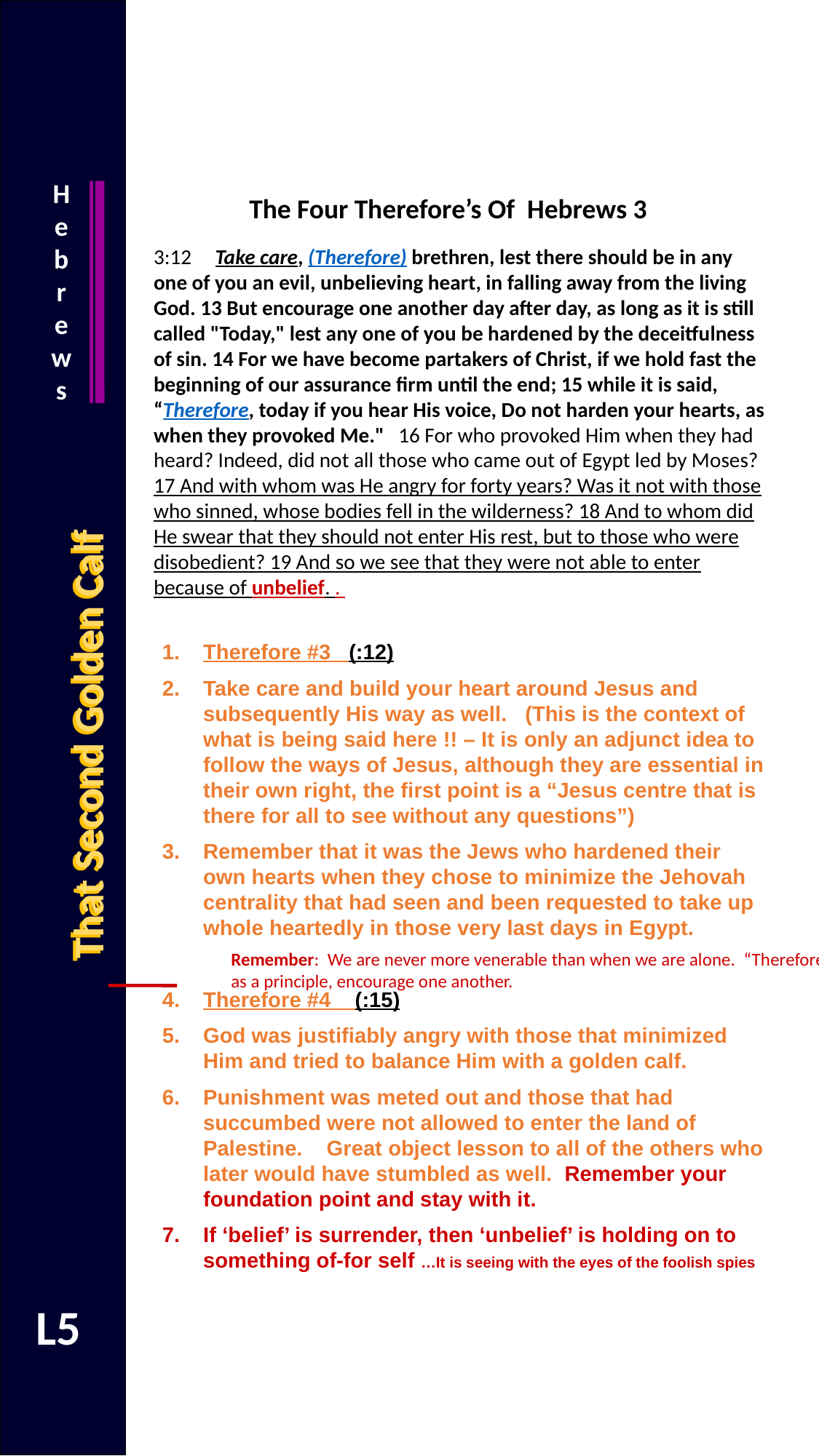

Hebrews

The Four Therefore’s Of  Hebrews 3
3:12     Take care, (Therefore) brethren, lest there should be in any one of you an evil, unbelieving heart, in falling away from the living God. 13 But encourage one another day after day, as long as it is still called "Today," lest any one of you be hardened by the deceitfulness of sin. 14 For we have become partakers of Christ, if we hold fast the beginning of our assurance firm until the end; 15 while it is said,  “Therefore, today if you hear His voice, Do not harden your hearts, as when they provoked Me."   16 For who provoked Him when they had heard? Indeed, did not all those who came out of Egypt led by Moses? 17 And with whom was He angry for forty years? Was it not with those who sinned, whose bodies fell in the wilderness? 18 And to whom did He swear that they should not enter His rest, but to those who were disobedient? 19 And so we see that they were not able to enter because of unbelief. .
Therefore #3   (:12)
Take care and build your heart around Jesus and subsequently His way as well.   (This is the context of what is being said here !! – It is only an adjunct idea to follow the ways of Jesus, although they are essential in their own right, the first point is a “Jesus centre that is there for all to see without any questions”)
Remember that it was the Jews who hardened their own hearts when they chose to minimize the Jehovah centrality that had seen and been requested to take up whole heartedly in those very last days in Egypt.

Therefore #4    (:15)
God was justifiably angry with those that minimized Him and tried to balance Him with a golden calf.
Punishment was meted out and those that had succumbed were not allowed to enter the land of Palestine.    Great object lesson to all of the others who later would have stumbled as well.  Remember your foundation point and stay with it.
If ‘belief’ is surrender, then ‘unbelief’ is holding on to something of-for self …It is seeing with the eyes of the foolish spies
That Second Golden Calf
That Second Golden Calf
Remember:  We are never more venerable than when we are alone.  “Therefore”, as a principle, encourage one another.

L5